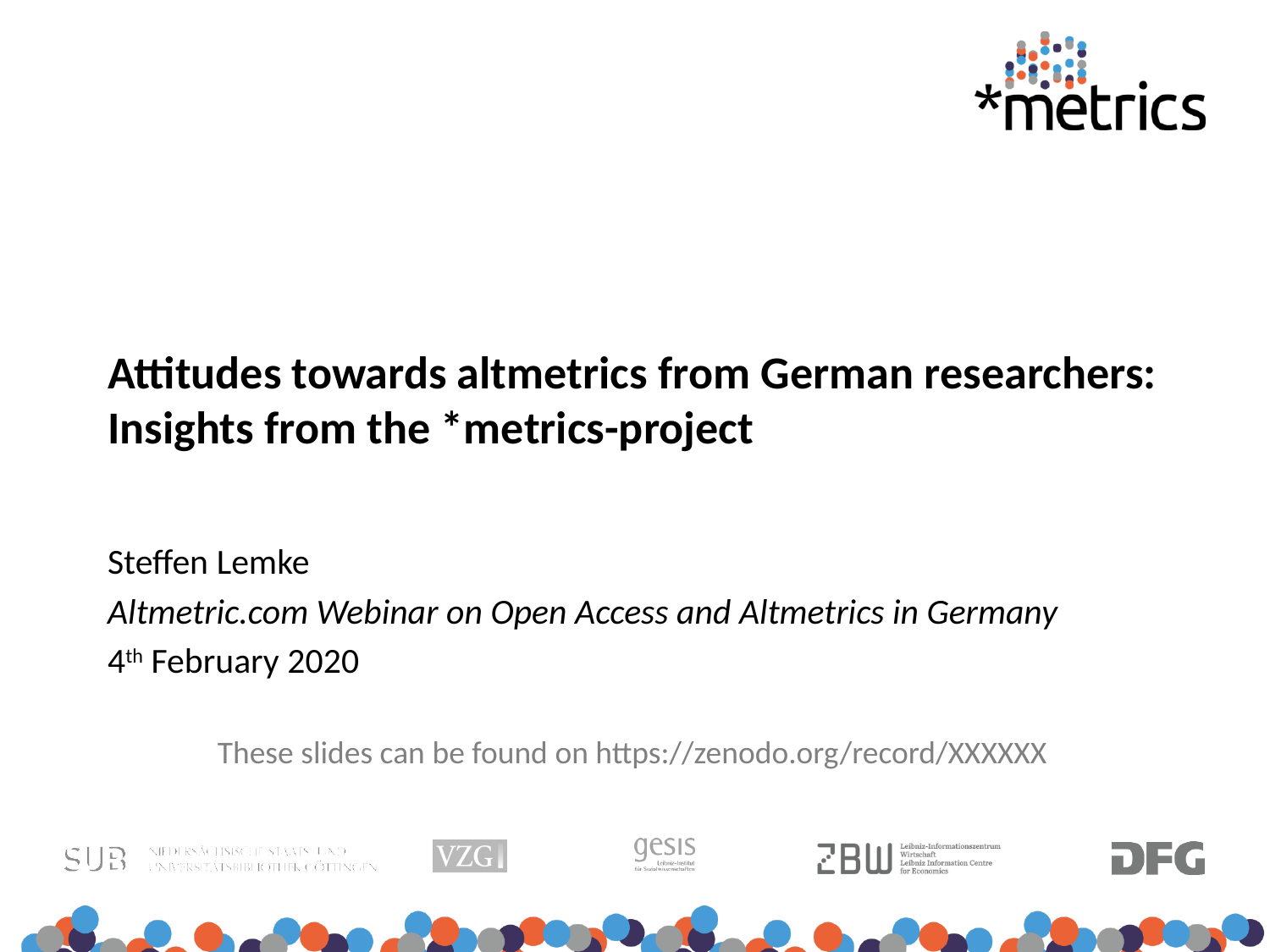

# Attitudes towards altmetrics from German researchers: Insights from the *metrics-project
Steffen Lemke
Altmetric.com Webinar on Open Access and Altmetrics in Germany
4th February 2020

These slides can be found on https://zenodo.org/record/XXXXXX